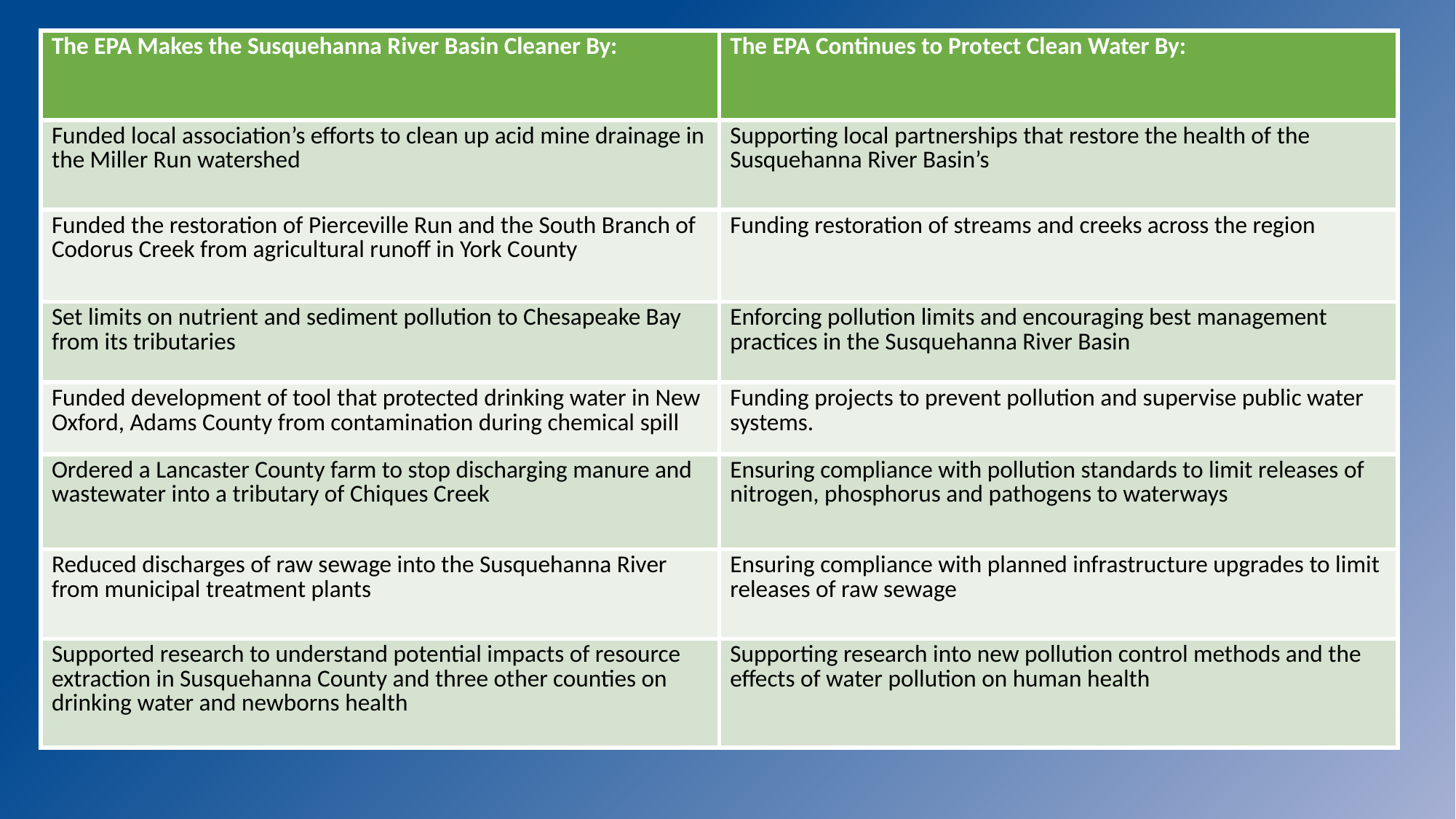

| The EPA Makes the Susquehanna River Basin Cleaner By: | The EPA Continues to Protect Clean Water By: |
| --- | --- |
| Funded local association’s efforts to clean up acid mine drainage in the Miller Run watershed | Supporting local partnerships that restore the health of the Susquehanna River Basin’s |
| Funded the restoration of Pierceville Run and the South Branch of Codorus Creek from agricultural runoff in York County | Funding restoration of streams and creeks across the region |
| Set limits on nutrient and sediment pollution to Chesapeake Bay from its tributaries | Enforcing pollution limits and encouraging best management practices in the Susquehanna River Basin |
| Funded development of tool that protected drinking water in New Oxford, Adams County from contamination during chemical spill | Funding projects to prevent pollution and supervise public water systems. |
| Ordered a Lancaster County farm to stop discharging manure and wastewater into a tributary of Chiques Creek | Ensuring compliance with pollution standards to limit releases of nitrogen, phosphorus and pathogens to waterways |
| Reduced discharges of raw sewage into the Susquehanna River from municipal treatment plants | Ensuring compliance with planned infrastructure upgrades to limit releases of raw sewage |
| Supported research to understand potential impacts of resource extraction in Susquehanna County and three other counties on drinking water and newborns health | Supporting research into new pollution control methods and the effects of water pollution on human health |